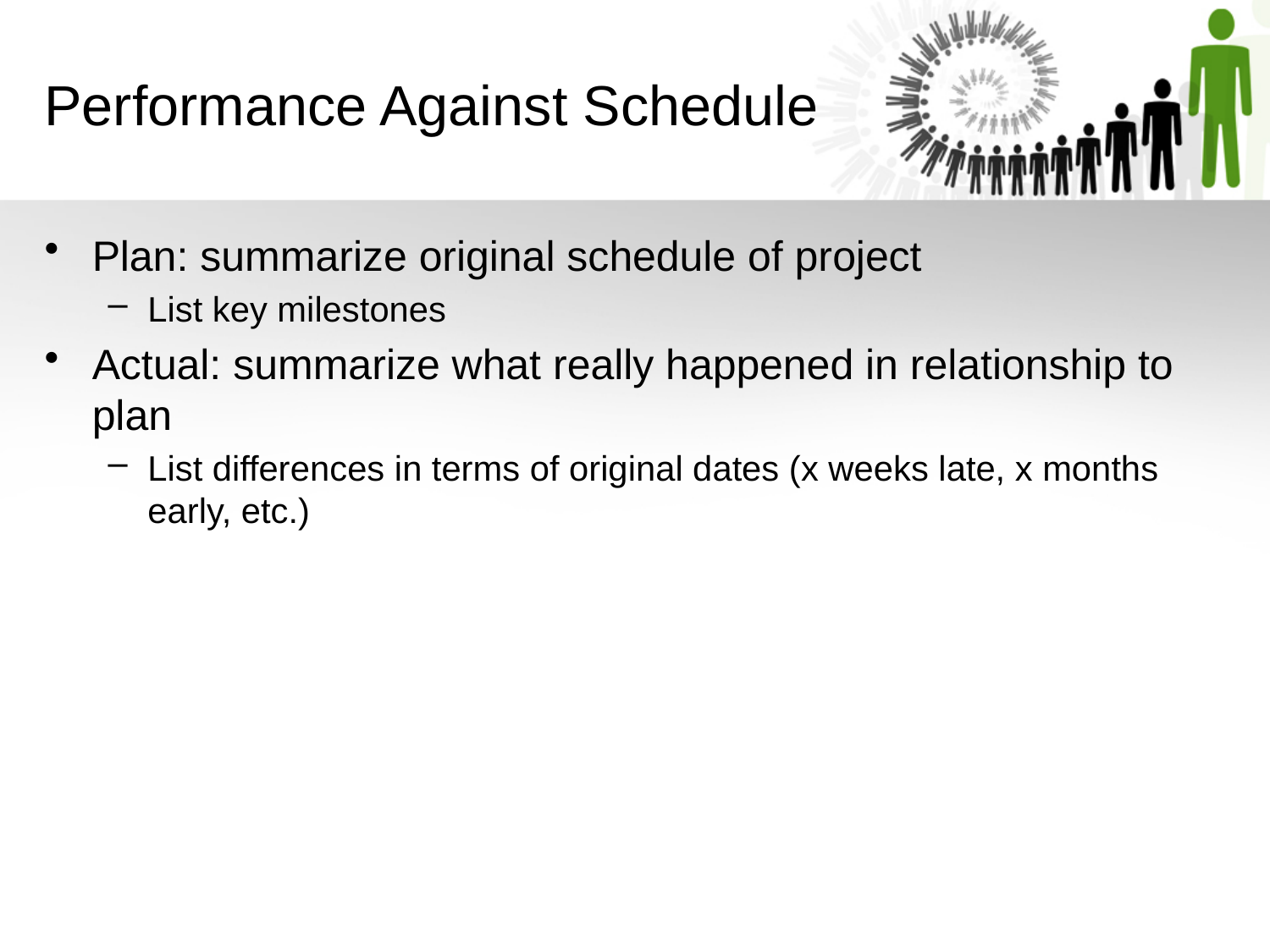

Performance Against Schedule
Plan: summarize original schedule of project
List key milestones
Actual: summarize what really happened in relationship to plan
List differences in terms of original dates (x weeks late, x months early, etc.)